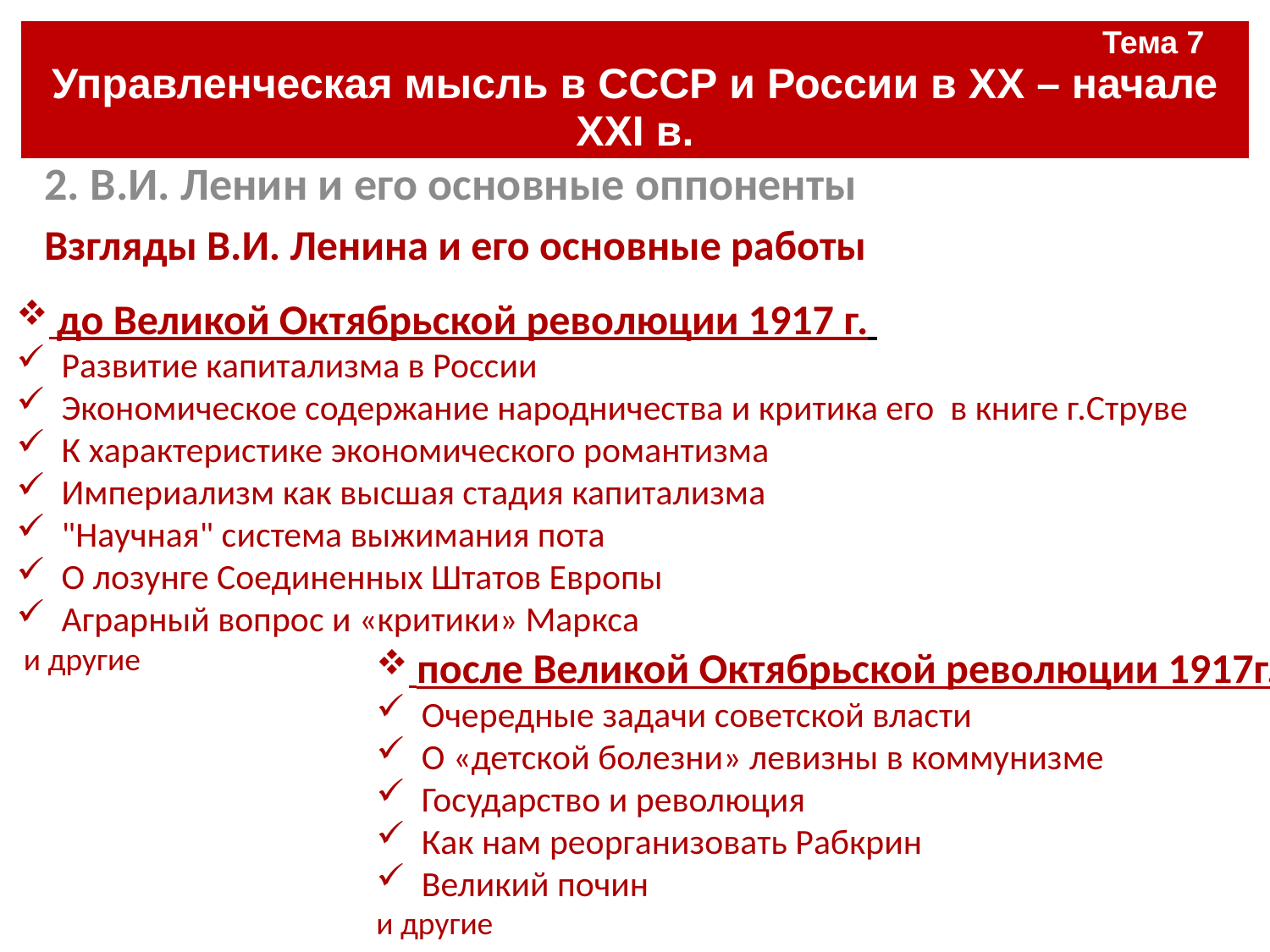

| Тема 7 Управленческая мысль в СССР и России в ХХ – начале ХХI в. |
| --- |
#
2. В.И. Ленин и его основные оппоненты

Взгляды В.И. Ленина и его основные работы
 до Великой Октябрьской революции 1917 г.
  Развитие капитализма в России
  Экономическое содержание народничества и критика его  в книге г.Струве
  К характеристике экономического романтизма
  Империализм как высшая стадия капитализма
  "Научная" система выжимания пота
  О лозунге Соединенных Штатов Европы
  Аграрный вопрос и «критики» Маркса
 и другие

 после Великой Октябрьской революции 1917г.
  Очередные задачи советской власти
  О «детской болезни» левизны в коммунизме
  Государство и революция
  Как нам реорганизовать Рабкрин
  Великий почин
и другие